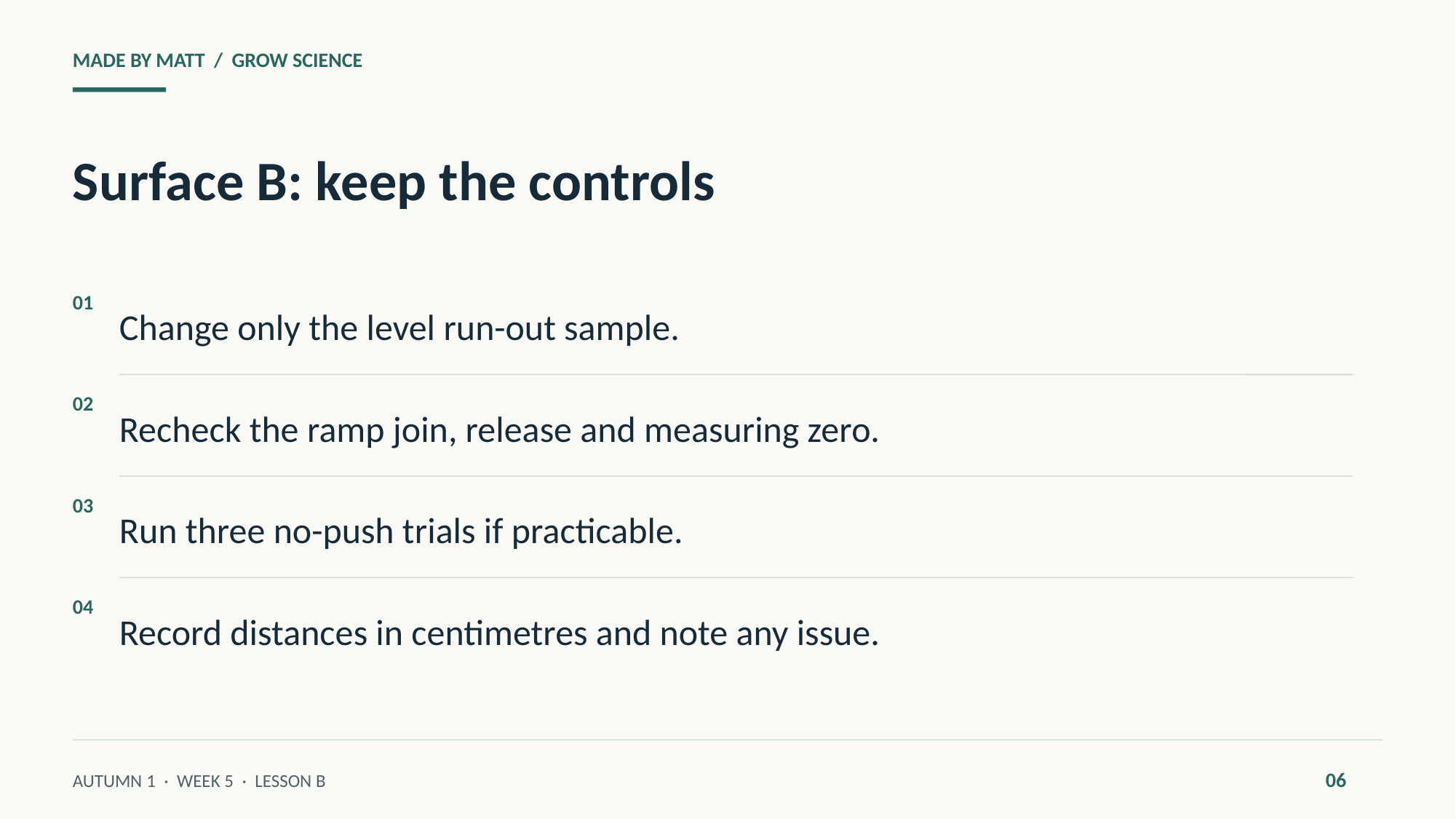

MADE BY MATT  /  GROW SCIENCE

Surface B: keep the controls
Change only the level run-out sample.
01

Recheck the ramp join, release and measuring zero.
02

Run three no-push trials if practicable.
03

Record distances in centimetres and note any issue.
04

06
AUTUMN 1  ·  WEEK 5  ·  LESSON B